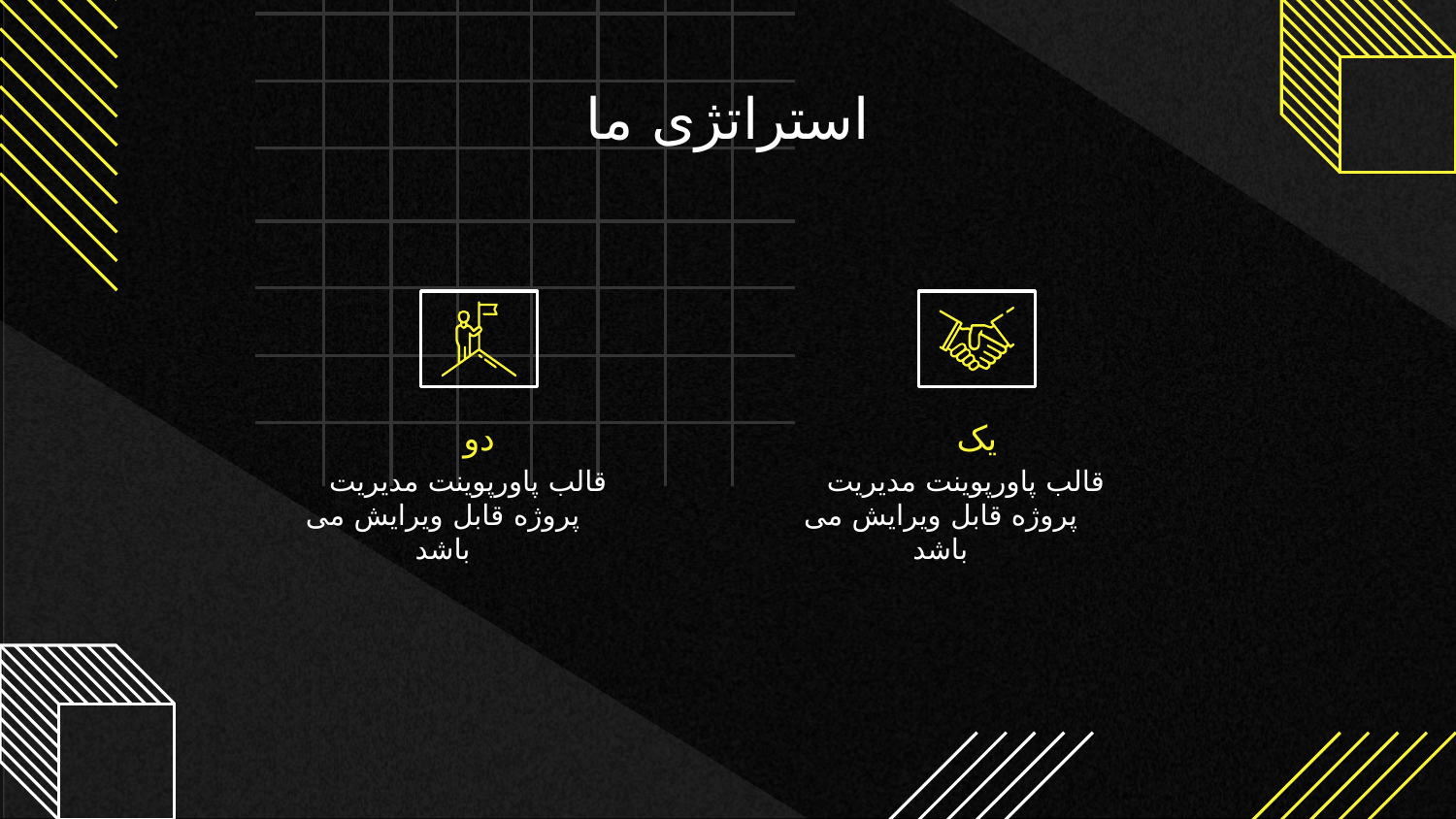

# استراتژی ما

دو
یک
قالب پاورپوینت مدیریت پروژه قابل ویرایش می باشد

قالب پاورپوینت مدیریت پروژه قابل ویرایش می باشد